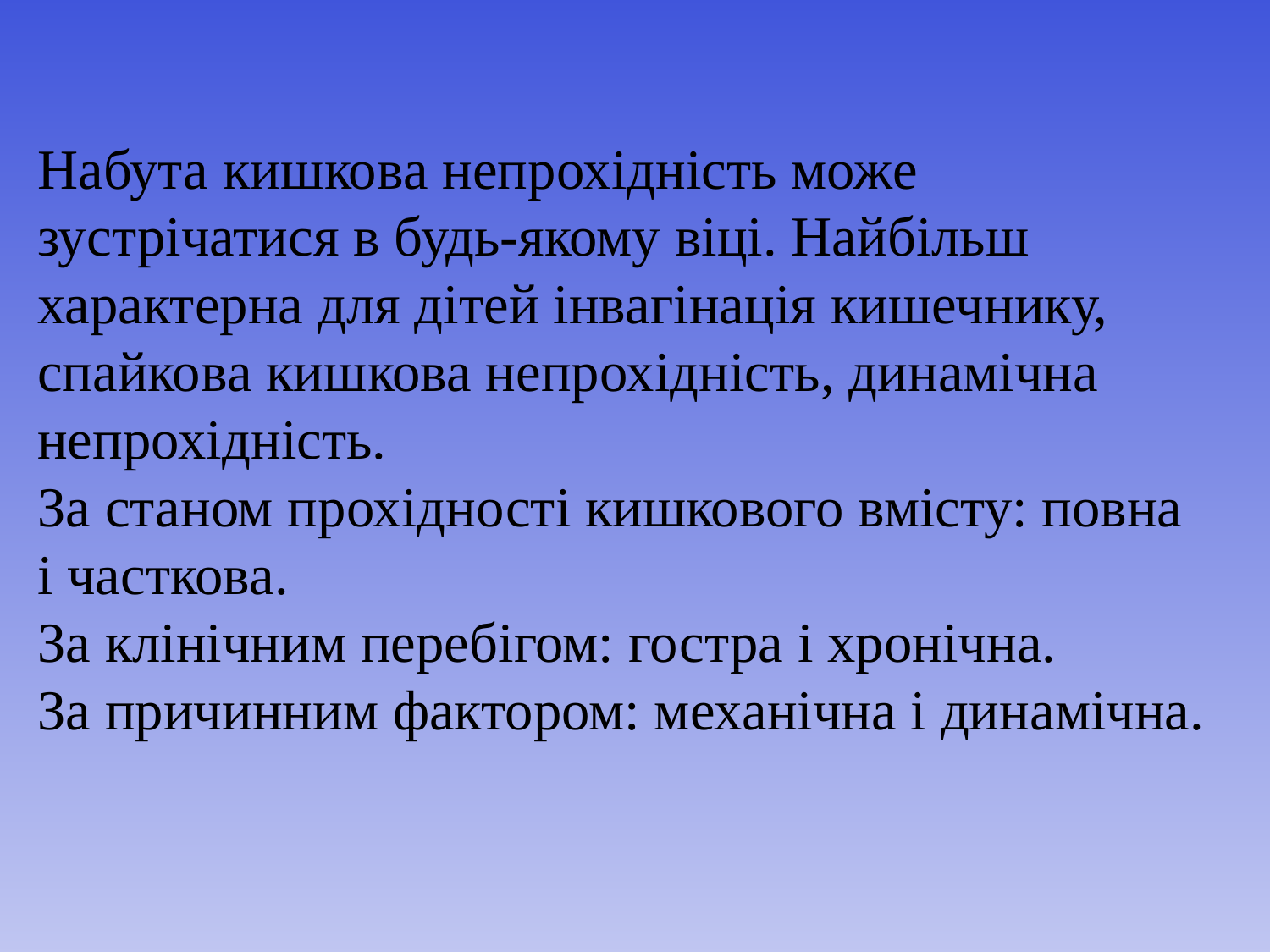

Набута кишкова непрохідність може зустрічатися в будь-якому віці. Найбільш характерна для дітей інвагінація кишечнику, спайкова кишкова непрохідність, динамічна непрохідність.
За станом прохідності кишкового вмісту: повна і часткова.
За клінічним перебігом: гостра і хронічна.
За причинним фактором: механічна і динамічна.